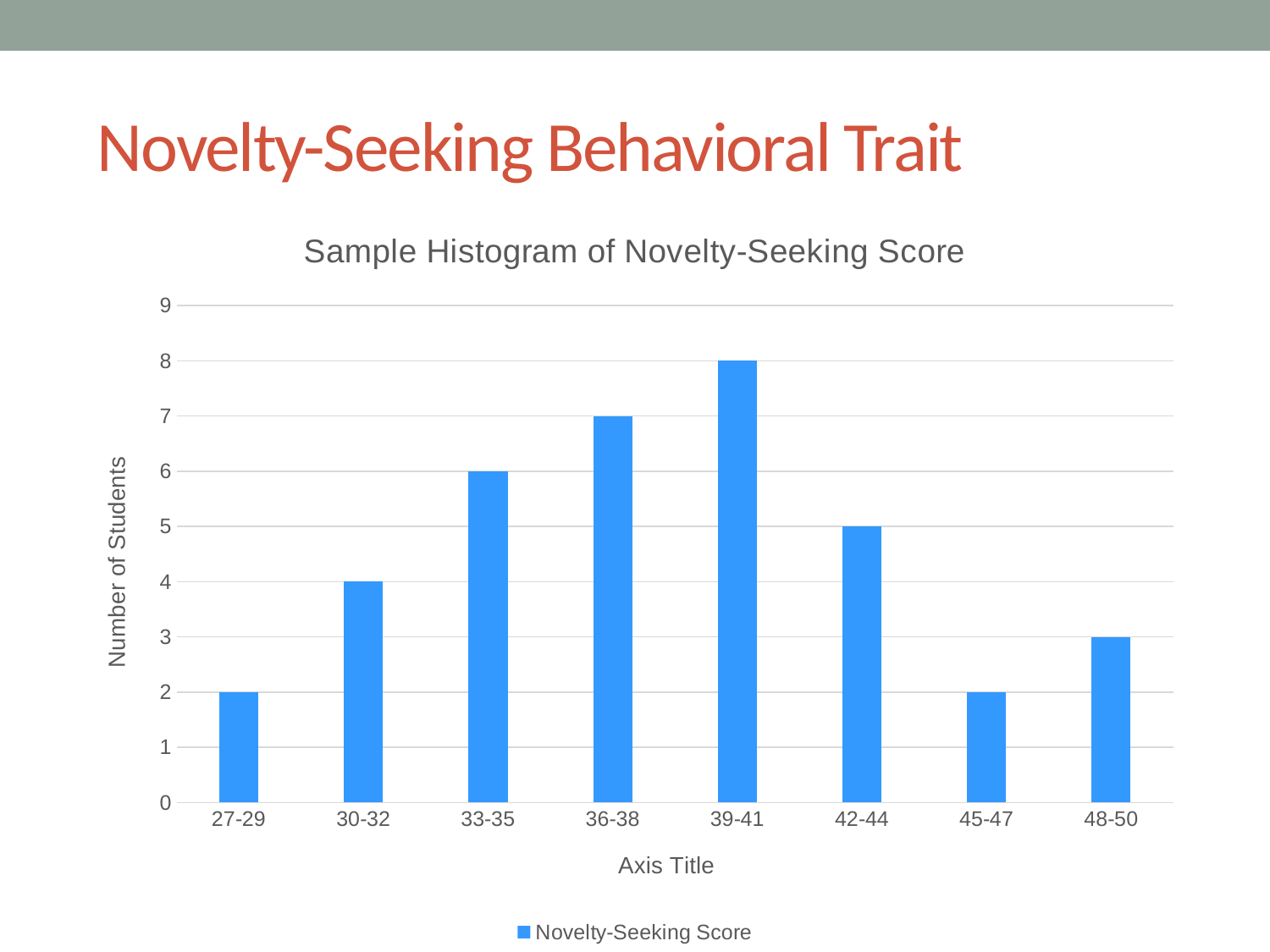

# Novelty-Seeking Behavioral Trait

### Chart: Sample Histogram of Novelty-Seeking Score

| Category | Novelty-Seeking Score |
|---|---|
| 27-29 | 2.0 |
| 30-32 | 4.0 |
| 33-35 | 6.0 |
| 36-38 | 7.0 |
| 39-41 | 8.0 |
| 42-44 | 5.0 |
| 45-47 | 2.0 |
| 48-50 | 3.0 |